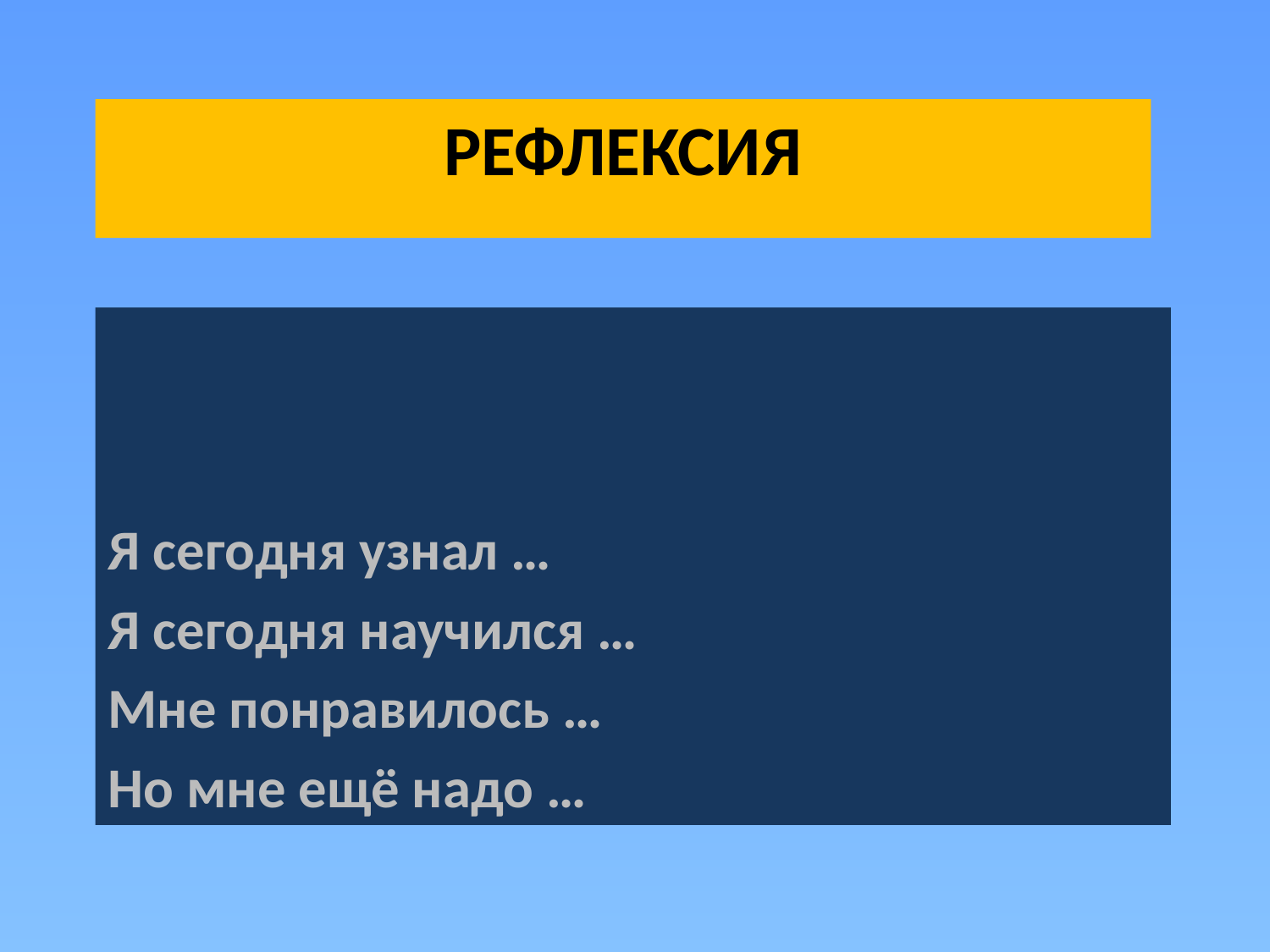

# Рефлексия
Я сегодня узнал …
Я сегодня научился …
Мне понравилось …
Но мне ещё надо …